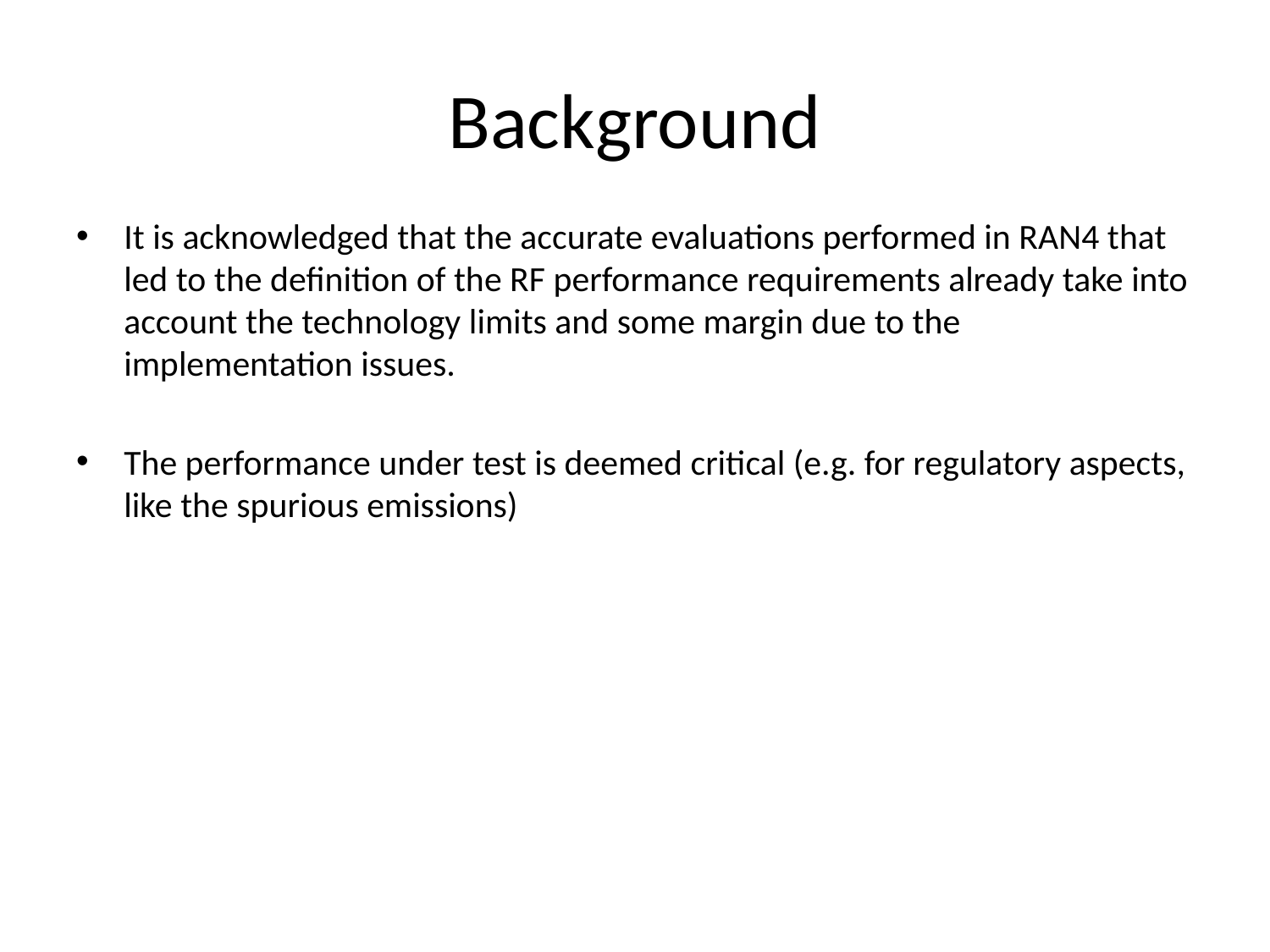

# Background
It is acknowledged that the accurate evaluations performed in RAN4 that led to the definition of the RF performance requirements already take into account the technology limits and some margin due to the implementation issues.

The performance under test is deemed critical (e.g. for regulatory aspects, like the spurious emissions)